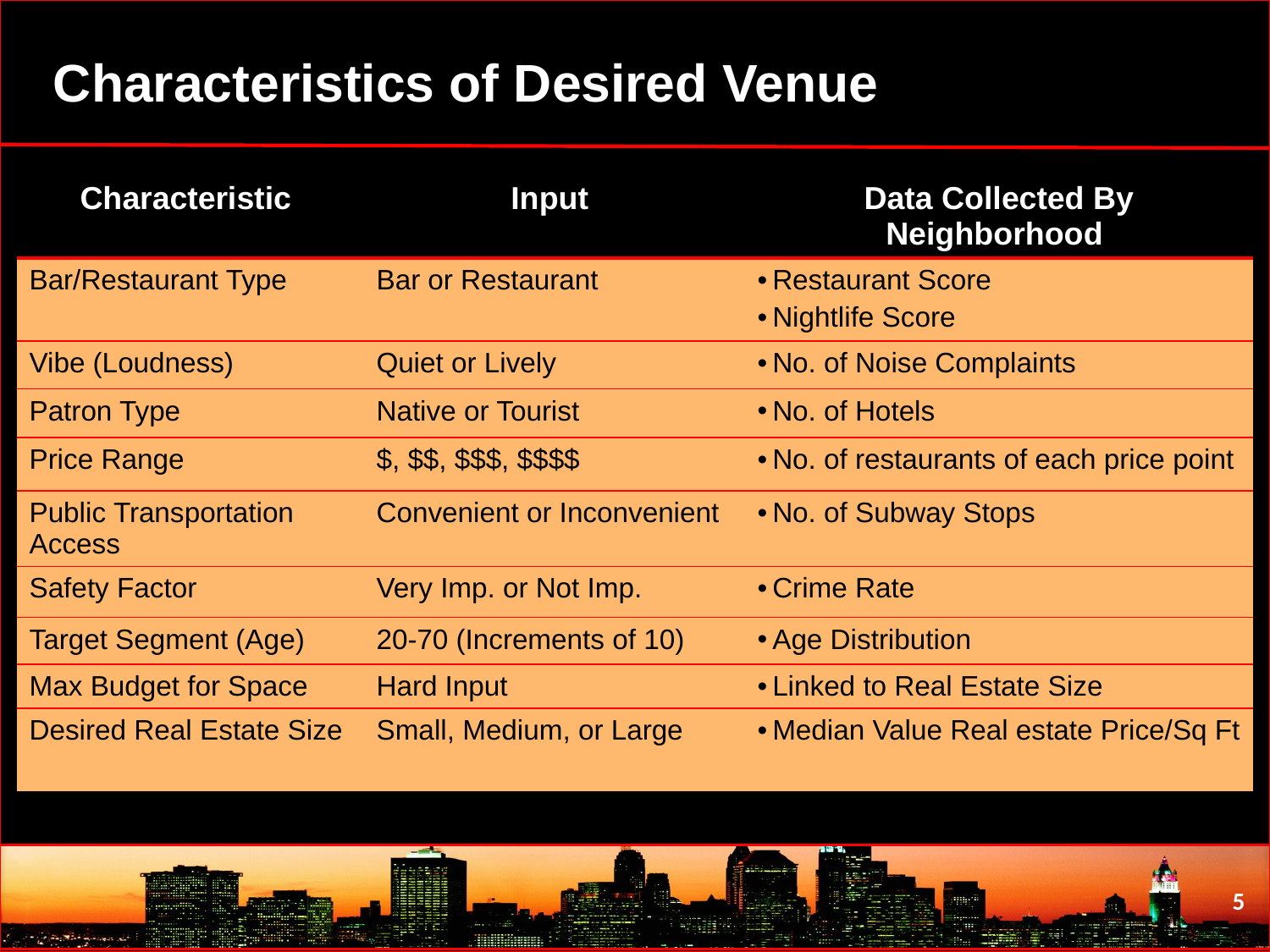

# Characteristics of Desired Venue
| Characteristic | Input | Data Collected By Neighborhood |
| --- | --- | --- |
| Bar/Restaurant Type | Bar or Restaurant | Restaurant Score Nightlife Score |
| Vibe (Loudness) | Quiet or Lively | No. of Noise Complaints |
| Patron Type | Native or Tourist | No. of Hotels |
| Price Range | $, $$, $$$, $$$$ | No. of restaurants of each price point |
| Public Transportation Access | Convenient or Inconvenient | No. of Subway Stops |
| Safety Factor | Very Imp. or Not Imp. | Crime Rate |
| Target Segment (Age) | 20-70 (Increments of 10) | Age Distribution |
| Max Budget for Space | Hard Input | Linked to Real Estate Size |
| Desired Real Estate Size | Small, Medium, or Large | Median Value Real estate Price/Sq Ft |